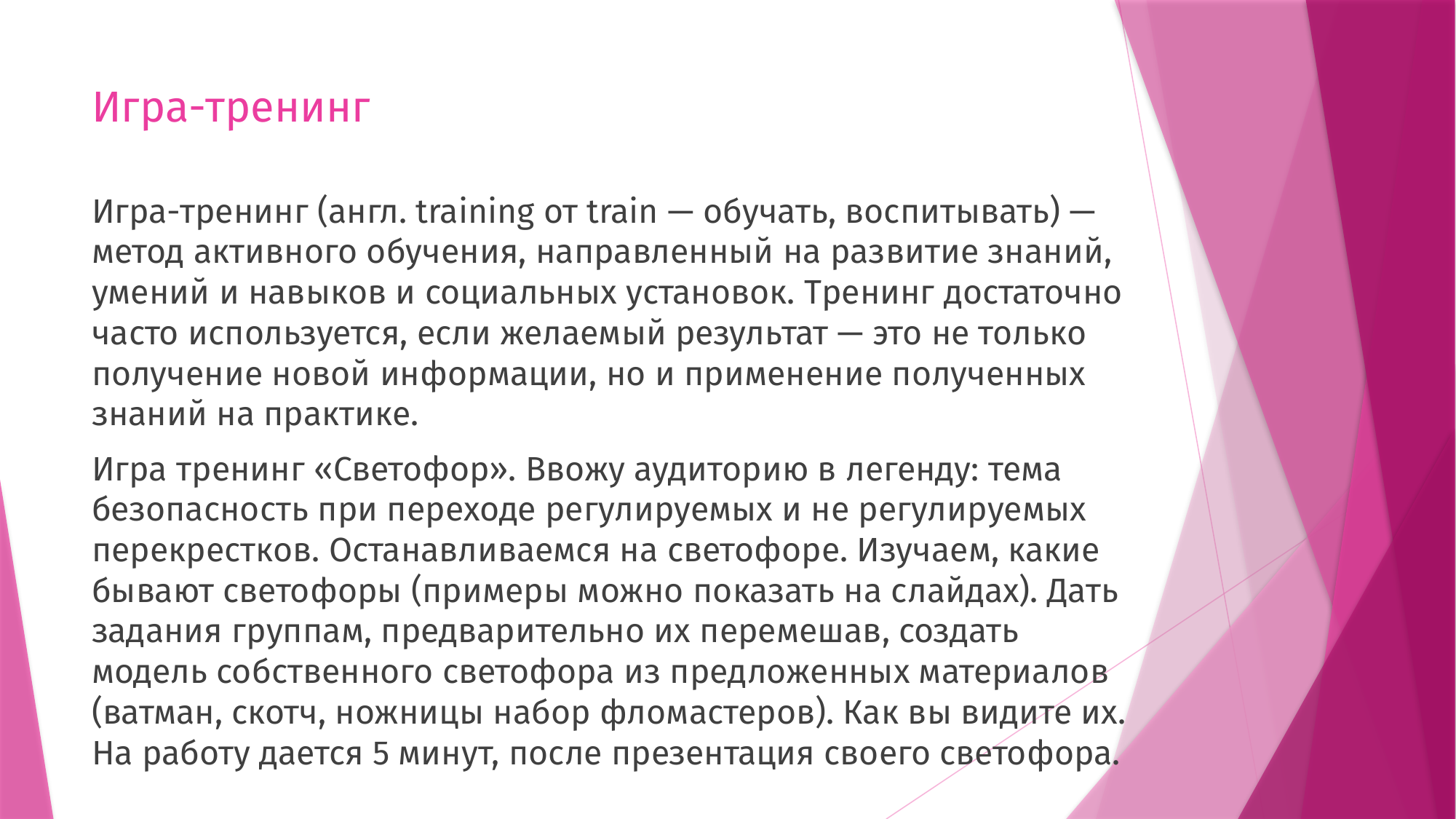

# Игра-тренинг
Игра-тренинг (англ. training от train — обучать, воспитывать) — метод активного обучения, направленный на развитие знаний, умений и навыков и социальных установок. Тренинг достаточно часто используется, если желаемый результат — это не только получение новой информации, но и применение полученных знаний на практике.
Игра тренинг «Светофор». Ввожу аудиторию в легенду: тема безопасность при переходе регулируемых и не регулируемых перекрестков. Останавливаемся на светофоре. Изучаем, какие бывают светофоры (примеры можно показать на слайдах). Дать задания группам, предварительно их перемешав, создать модель собственного светофора из предложенных материалов (ватман, скотч, ножницы набор фломастеров). Как вы видите их. На работу дается 5 минут, после презентация своего светофора.